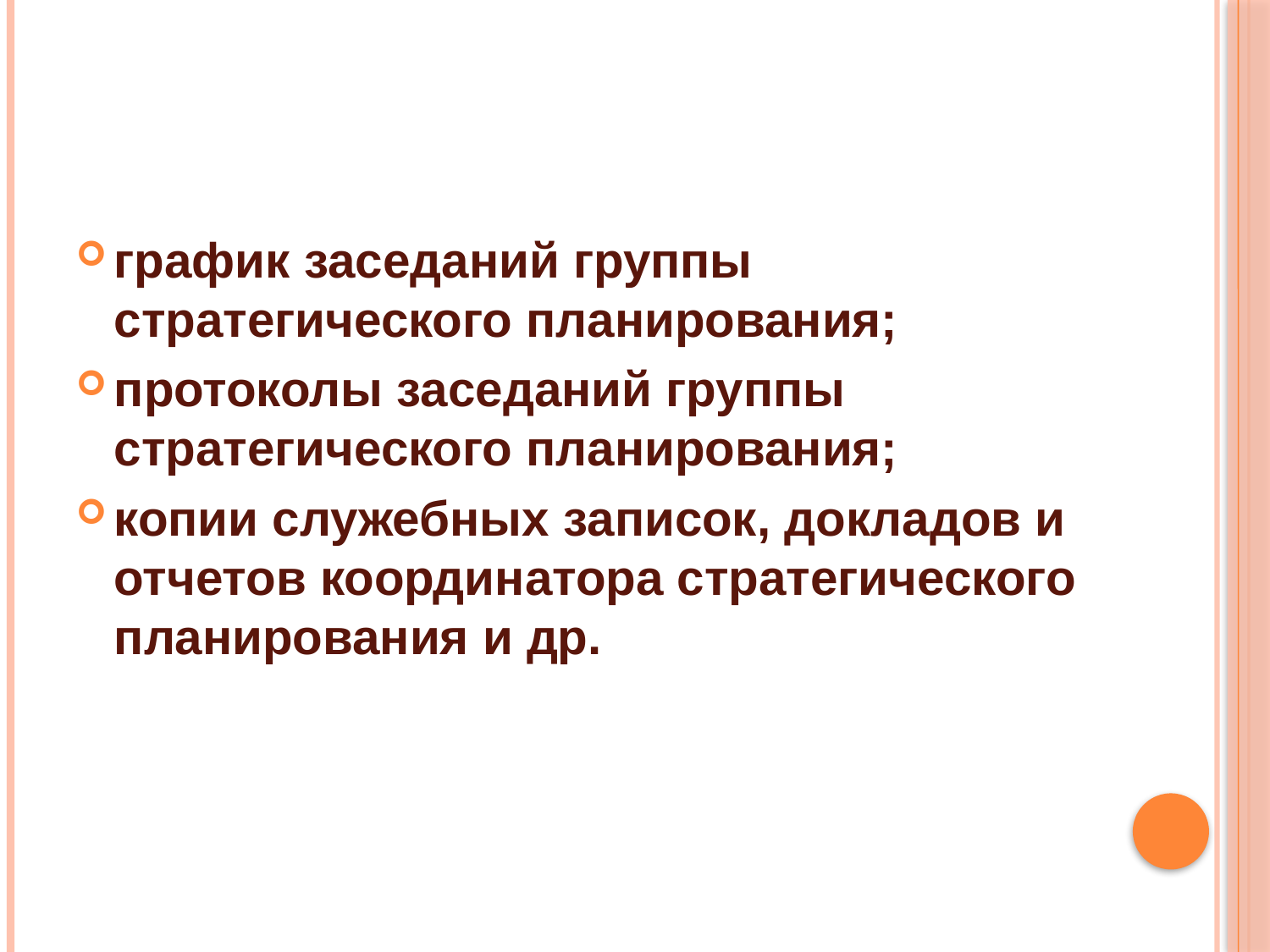

#
график заседаний группы стратегического планирования;
протоколы заседаний группы стратегического планирования;
копии служебных записок, докладов и отчетов координатора стратегического планирования и др.